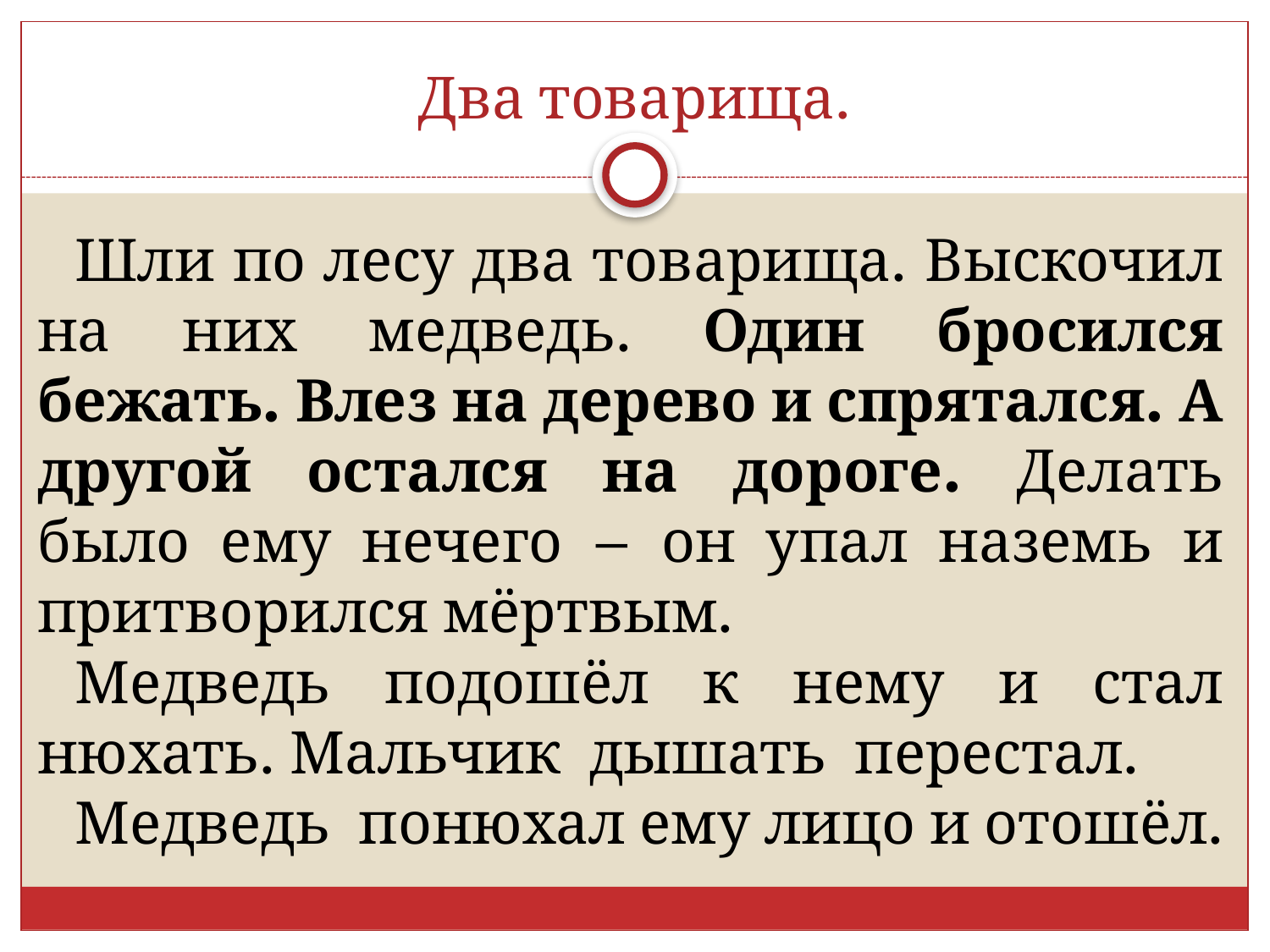

# Два товарища.
Шли по лесу два товарища. Выскочил на них медведь. Один бросился бежать. Влез на дерево и спрятался. А другой остался на дороге. Делать было ему нечего – он упал наземь и притворился мёртвым.
Медведь подошёл к нему и стал нюхать. Мальчик  дышать  перестал.
Медведь  понюхал ему лицо и отошёл.